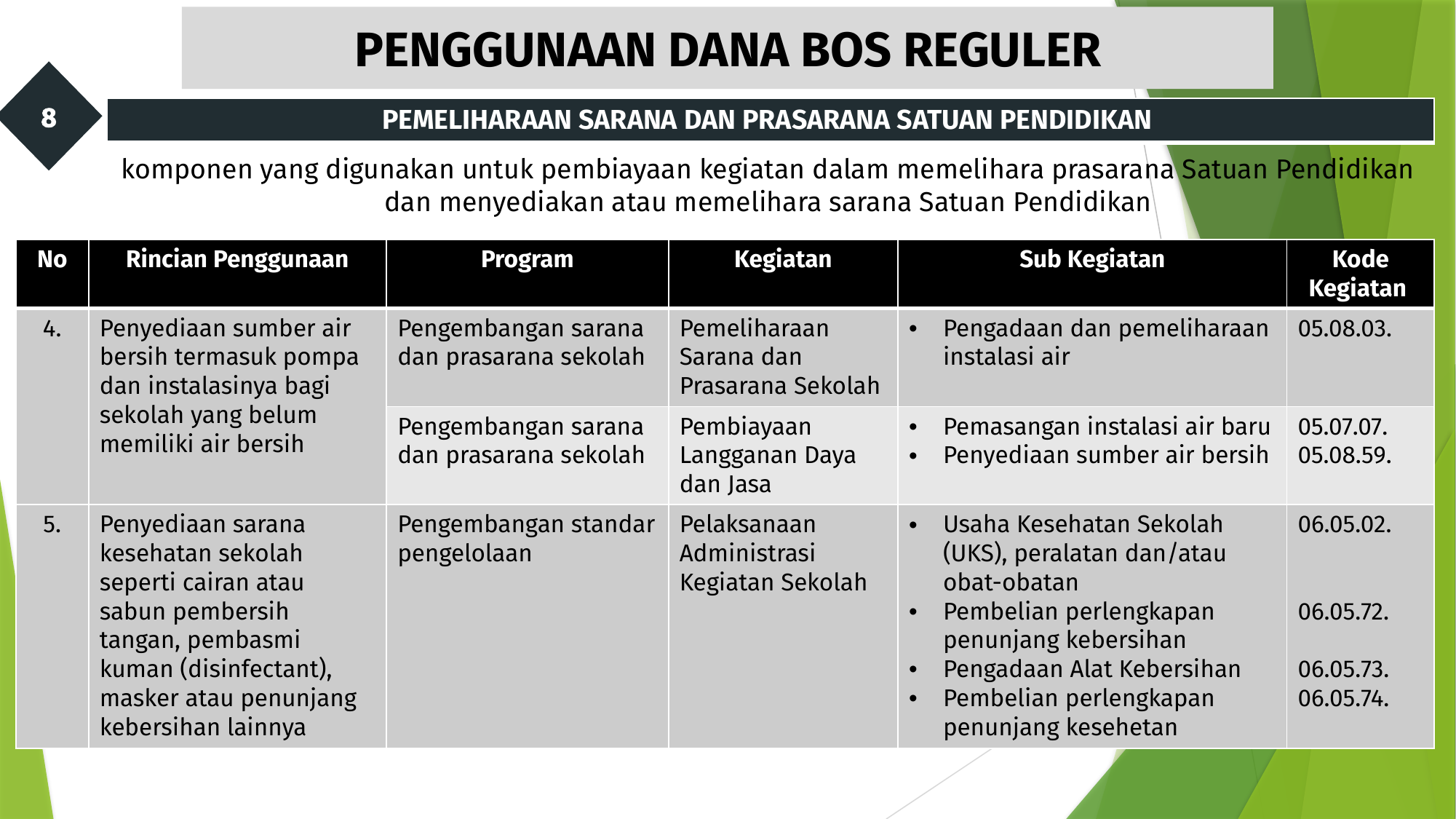

PENGGUNAAN DANA BOS REGULER
8
| PEMELIHARAAN SARANA DAN PRASARANA SATUAN PENDIDIKAN |
| --- |
komponen yang digunakan untuk pembiayaan kegiatan dalam memelihara prasarana Satuan Pendidikan dan menyediakan atau memelihara sarana Satuan Pendidikan
| No | Rincian Penggunaan | Program | Kegiatan | Sub Kegiatan | Kode Kegiatan |
| --- | --- | --- | --- | --- | --- |
| 4. | Penyediaan sumber air bersih termasuk pompa dan instalasinya bagi sekolah yang belum memiliki air bersih | Pengembangan sarana dan prasarana sekolah | Pemeliharaan Sarana dan Prasarana Sekolah | Pengadaan dan pemeliharaan instalasi air | 05.08.03. |
|  |  | Pengembangan sarana dan prasarana sekolah | Pembiayaan Langganan Daya dan Jasa | Pemasangan instalasi air baru Penyediaan sumber air bersih | 05.07.07. 05.08.59. |
| 5. | Penyediaan sarana kesehatan sekolah seperti cairan atau sabun pembersih tangan, pembasmi kuman (disinfectant), masker atau penunjang kebersihan lainnya | Pengembangan standar pengelolaan | Pelaksanaan Administrasi Kegiatan Sekolah | Usaha Kesehatan Sekolah (UKS), peralatan dan/atau obat-obatan Pembelian perlengkapan penunjang kebersihan Pengadaan Alat Kebersihan Pembelian perlengkapan penunjang kesehetan | 06.05.02. 06.05.72. 06.05.73. 06.05.74. |